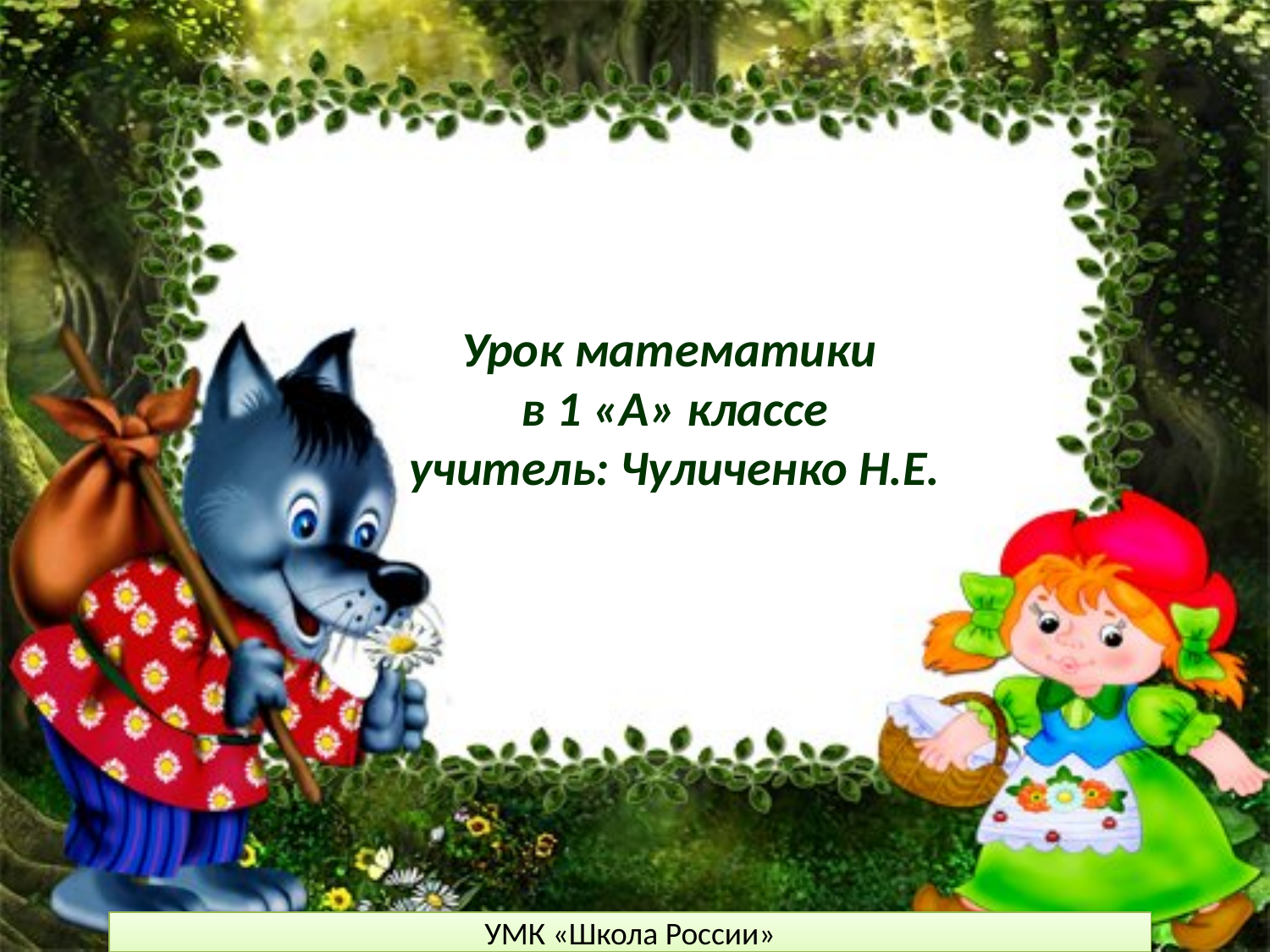

# Урок математики в 1 «А» классе учитель: Чуличенко Н.Е.
УМК «Школа России»